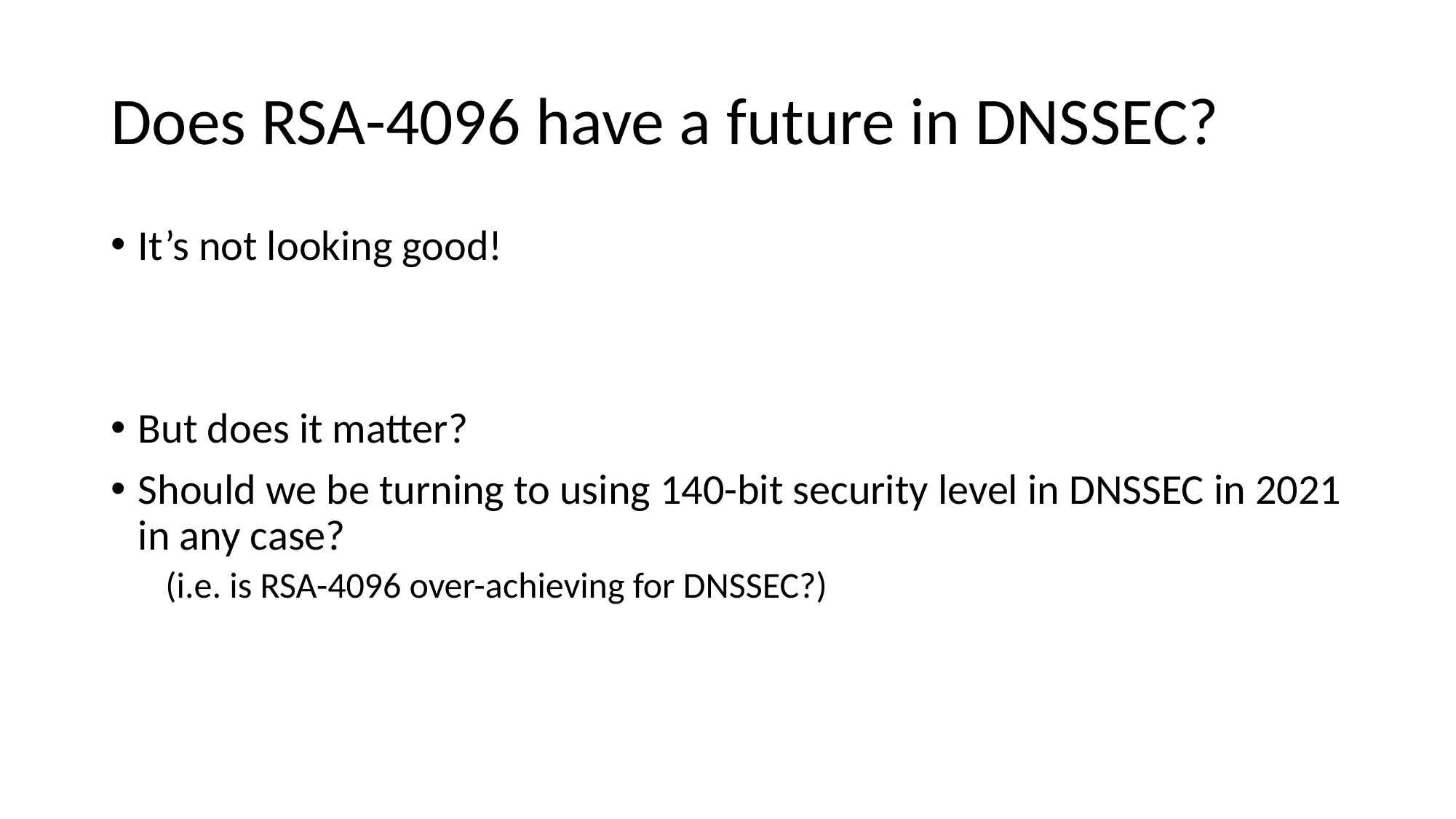

# Does RSA-4096 have a future in DNSSEC?
It’s not looking good!

But does it matter?
Should we be turning to using 140-bit security level in DNSSEC in 2021 in any case?
(i.e. is RSA-4096 over-achieving for DNSSEC?)